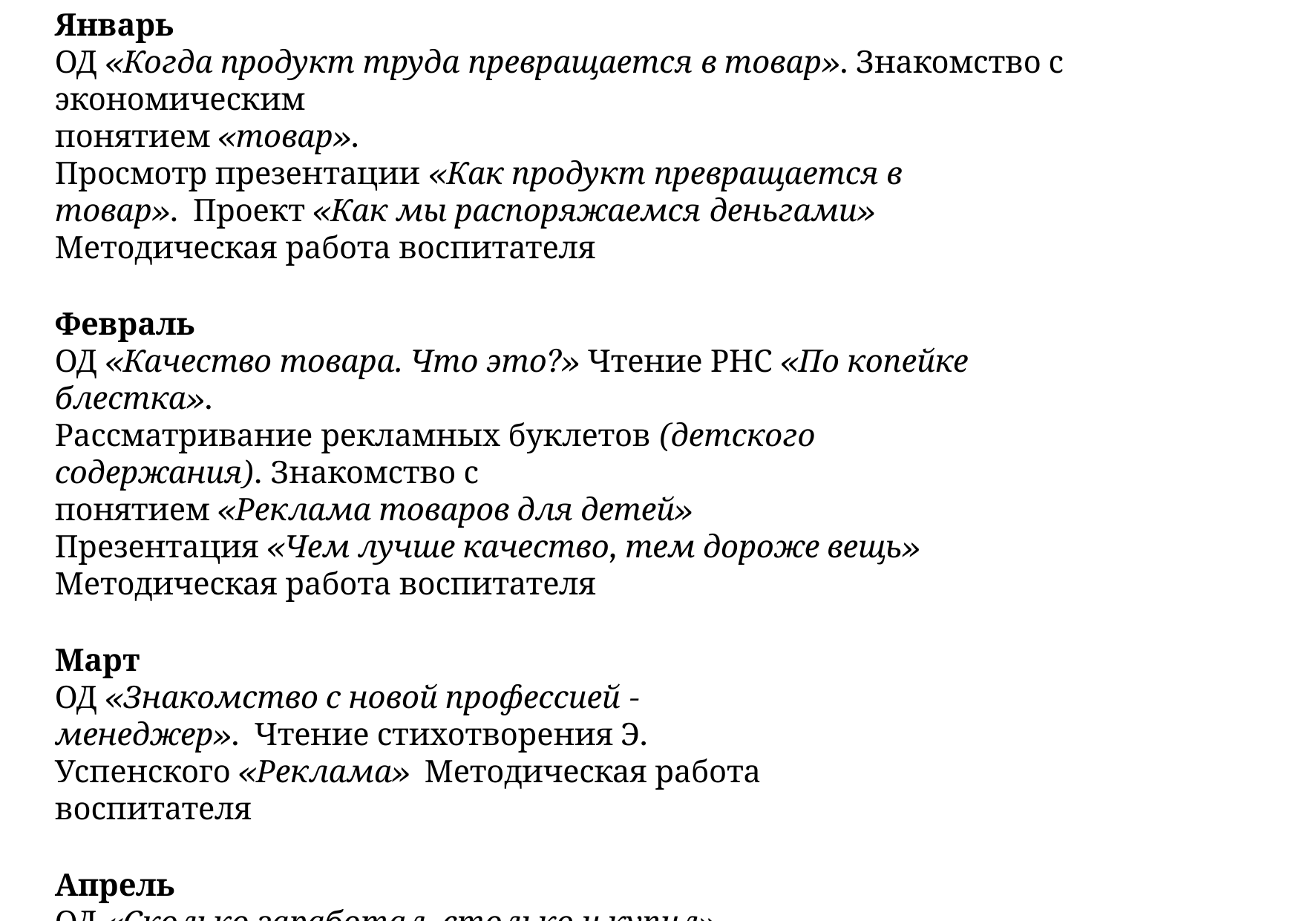

Январь
ОД «Когда продукт труда превращается в товар». Знакомство с экономическим
понятием «товар».
Просмотр презентации «Как продукт превращается в товар».  Проект «Как мы распоряжаемся деньгами»
Методическая работа воспитателя

Февраль
ОД «Качество товара. Что это?» Чтение РНС «По копейке блестка».
Рассматривание рекламных буклетов (детского содержания). Знакомство с
понятием «Реклама товаров для детей»
Презентация «Чем лучше качество, тем дороже вещь»
Методическая работа воспитателя

Март
ОД «Знакомство с новой профессией - менеджер».  Чтение стихотворения Э. Успенского «Реклама»  Методическая работа воспитателя

Апрель
ОД «Сколько заработал, столько и купил»
Деловая игра «Сказочный рекламный агент».Чтение сказки Ш. Перро «Кот в
сапогах».
Чтение РНС «По копейке блестка»
Методическая работа воспитателя